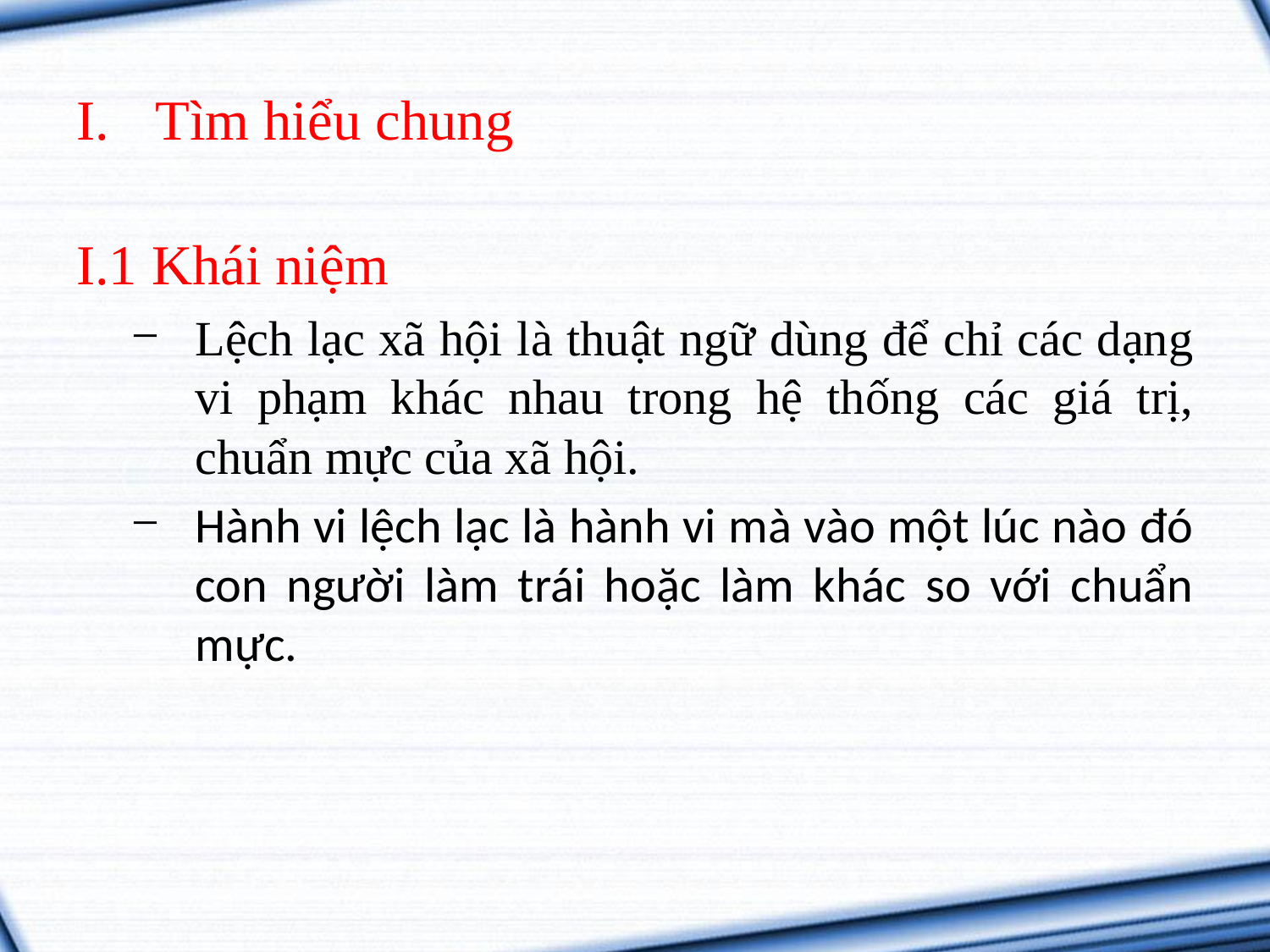

# Tìm hiểu chung
I.1 Khái niệm
Lệch lạc xã hội là thuật ngữ dùng để chỉ các dạng vi phạm khác nhau trong hệ thống các giá trị, chuẩn mực của xã hội.
Hành vi lệch lạc là hành vi mà vào một lúc nào đó con người làm trái hoặc làm khác so với chuẩn mực.